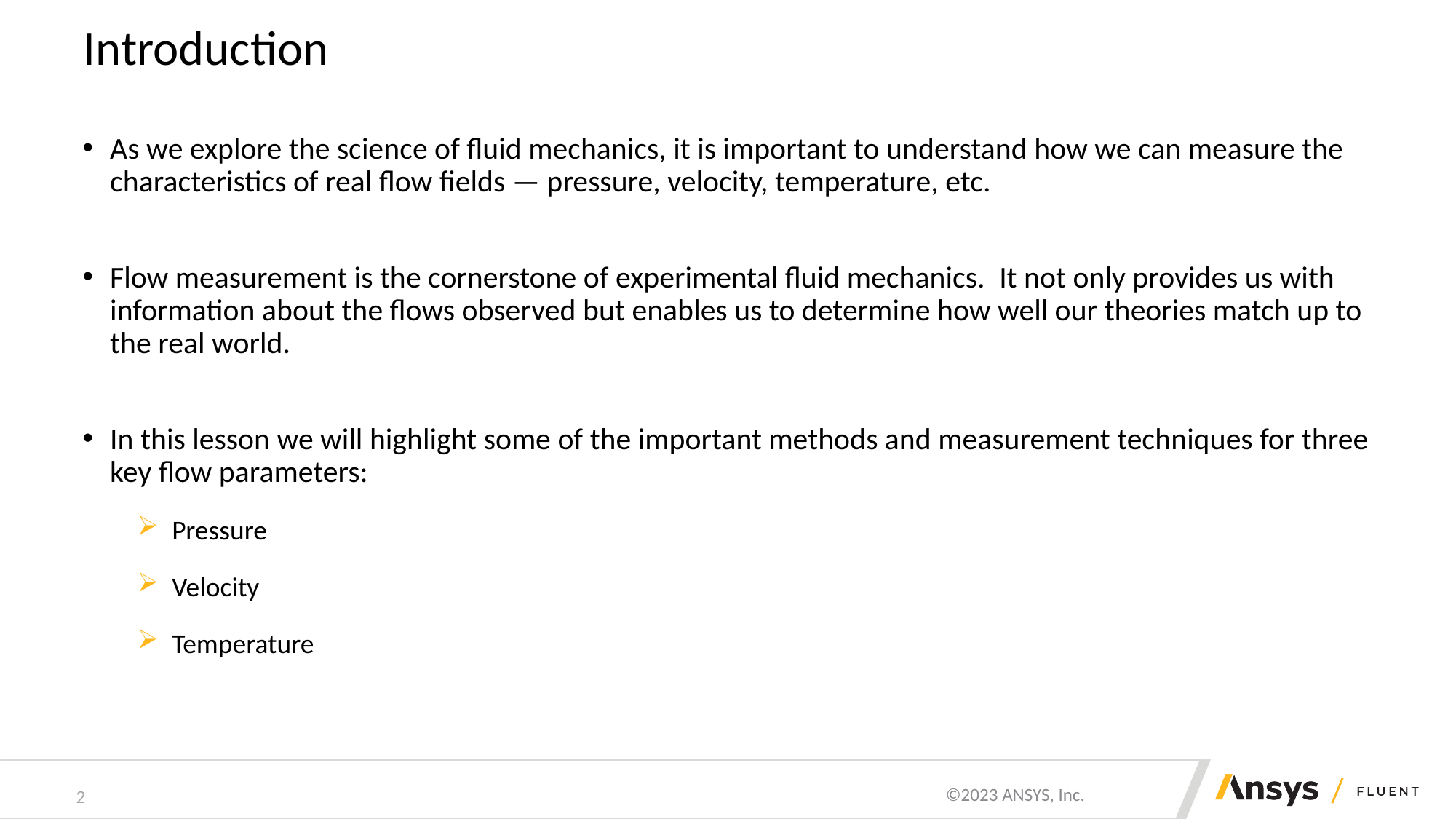

# Introduction
As we explore the science of fluid mechanics, it is important to understand how we can measure the characteristics of real flow fields — pressure, velocity, temperature, etc.

Flow measurement is the cornerstone of experimental fluid mechanics.  It not only provides us with information about the flows observed but enables us to determine how well our theories match up to the real world.

In this lesson we will highlight some of the important methods and measurement techniques for three key flow parameters:
Pressure
Velocity
Temperature

2